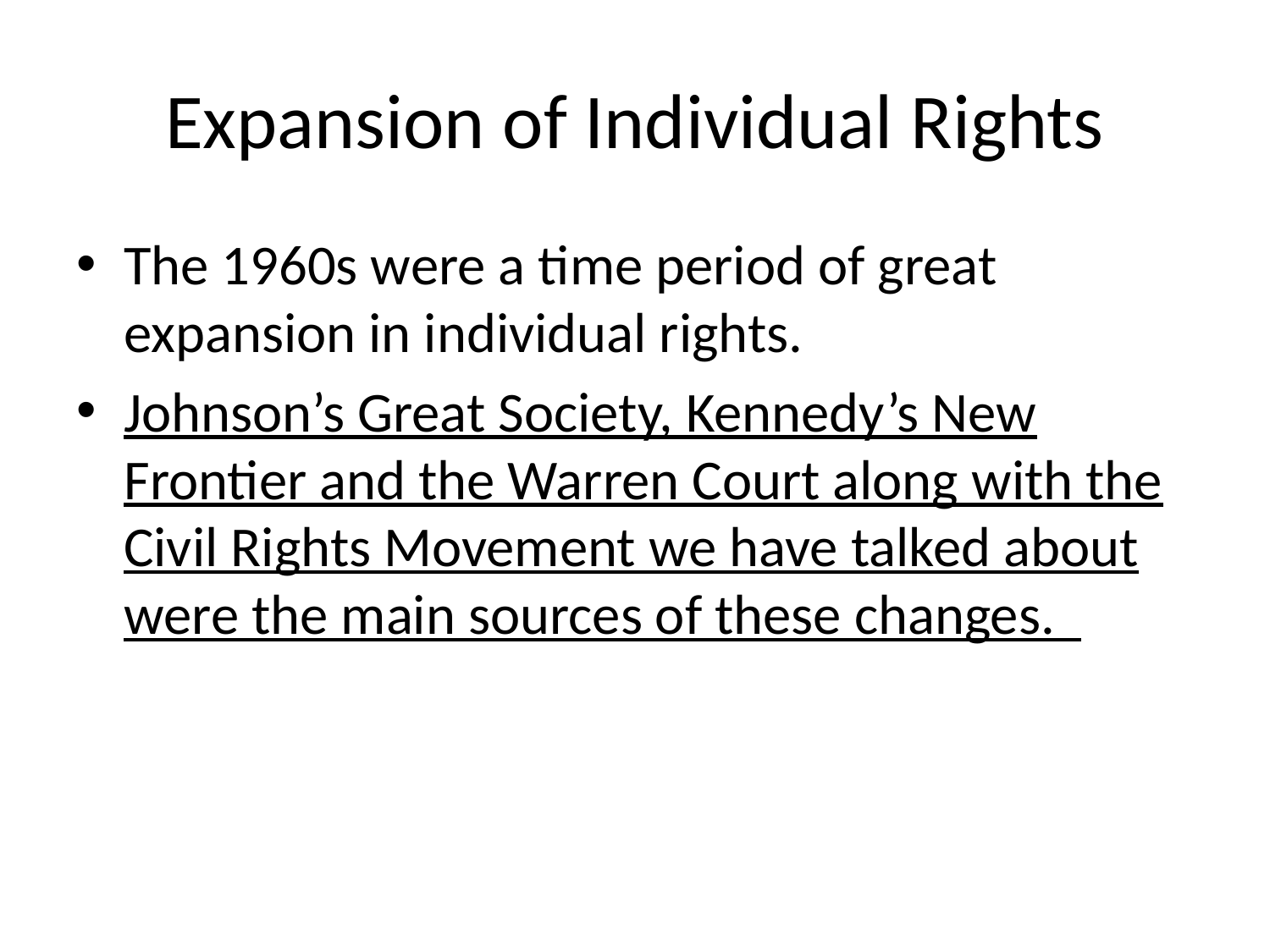

# Expansion of Individual Rights
The 1960s were a time period of great expansion in individual rights.
Johnson’s Great Society, Kennedy’s New Frontier and the Warren Court along with the Civil Rights Movement we have talked about were the main sources of these changes.